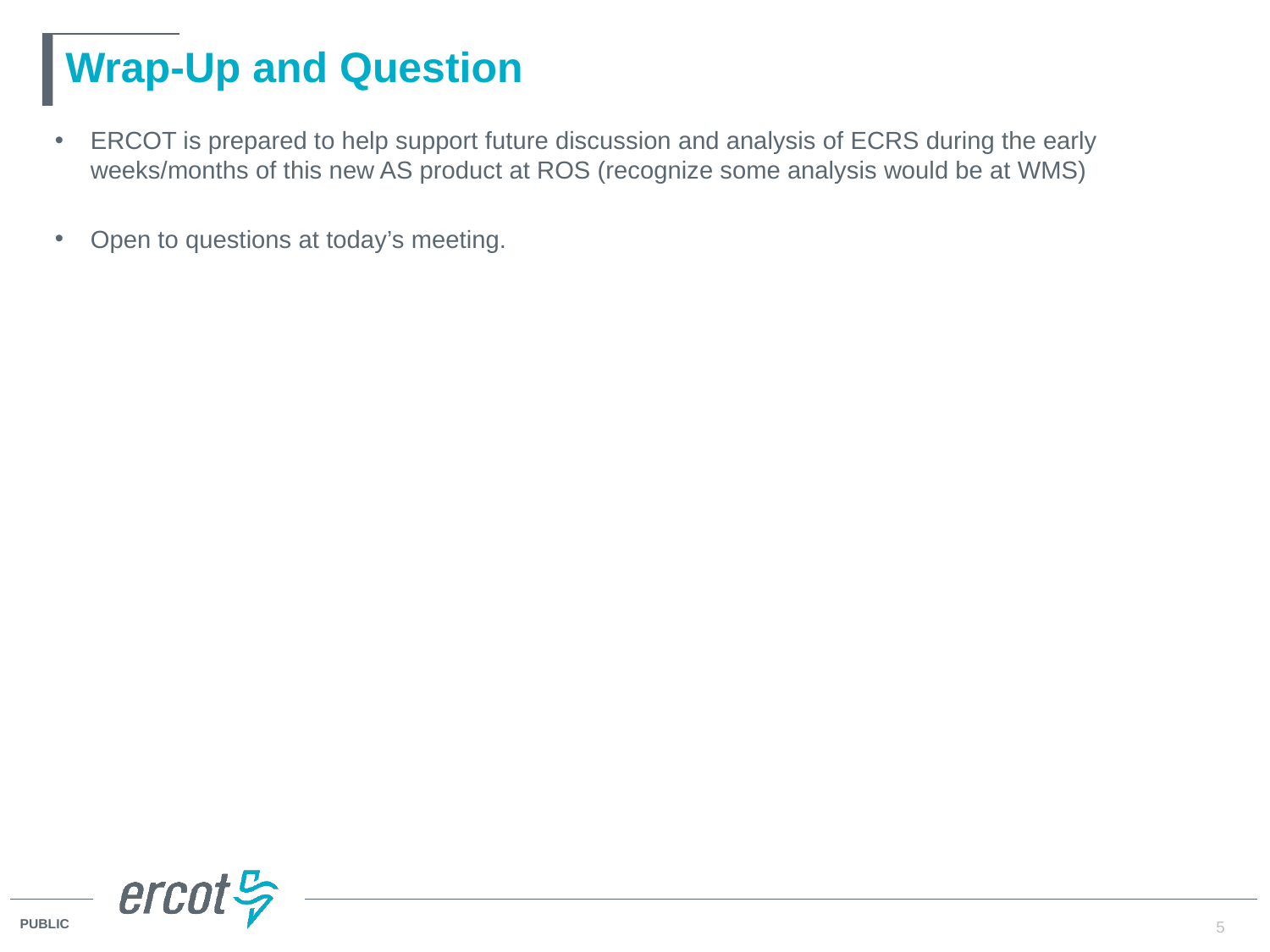

# Wrap-Up and Question
ERCOT is prepared to help support future discussion and analysis of ECRS during the early weeks/months of this new AS product at ROS (recognize some analysis would be at WMS)

Open to questions at today’s meeting.